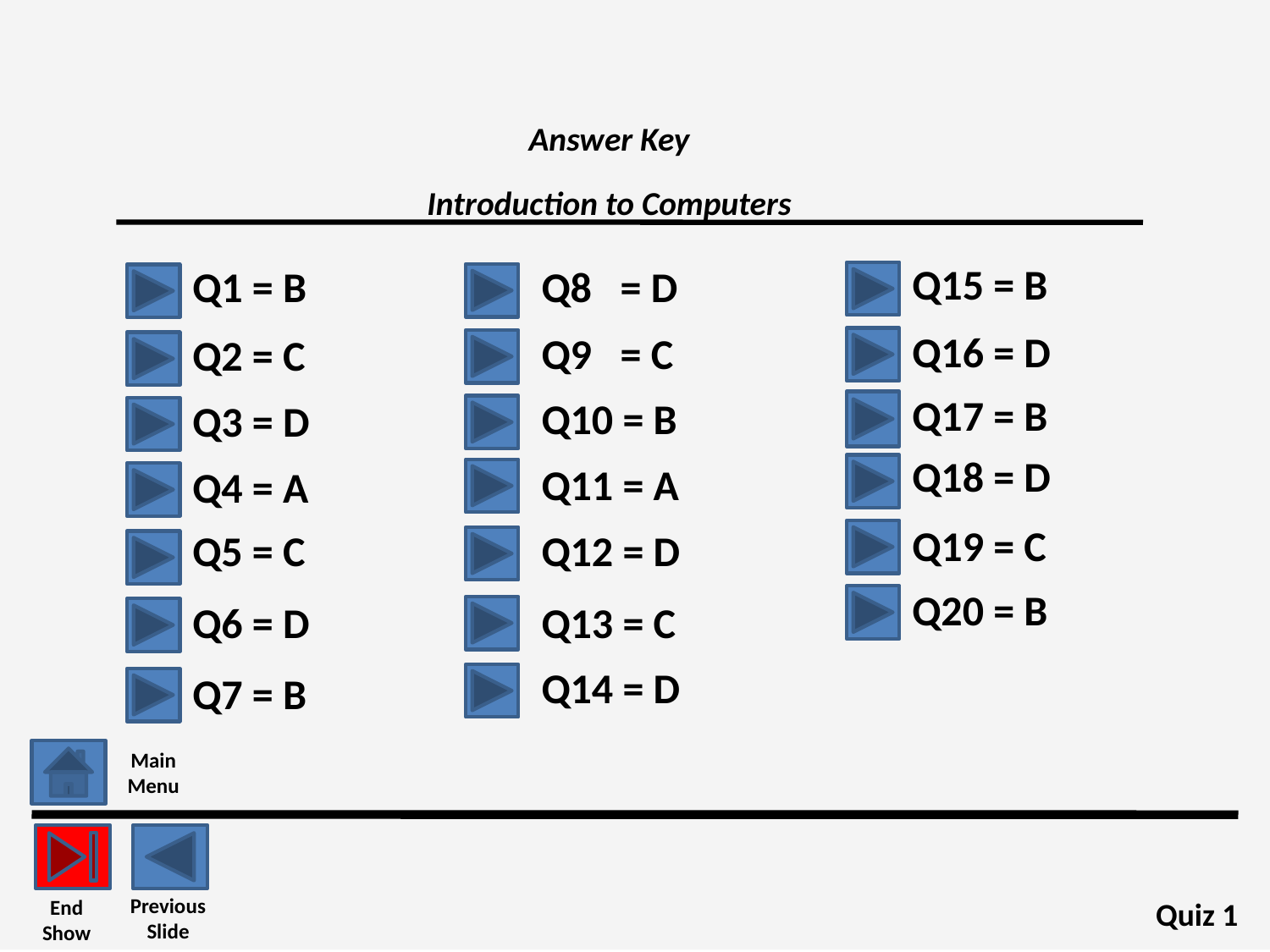

# Answer Key Introduction to Computers
Q15 = B
Q1 = B
Q8   = D

Q16 = D
Q9   = C
Q2 = C

Q17 = B
Q10 = B
Q3 = D

Q18 = D
Q11 = A
Q4 = A

Q19 = C
Q5 = C
Q12 = D

Q20 = B

Q6 = D
Q13 = C

Q14 = D
Q7 = B

Main
Menu

Previous
Slide
End Show
Quiz 1